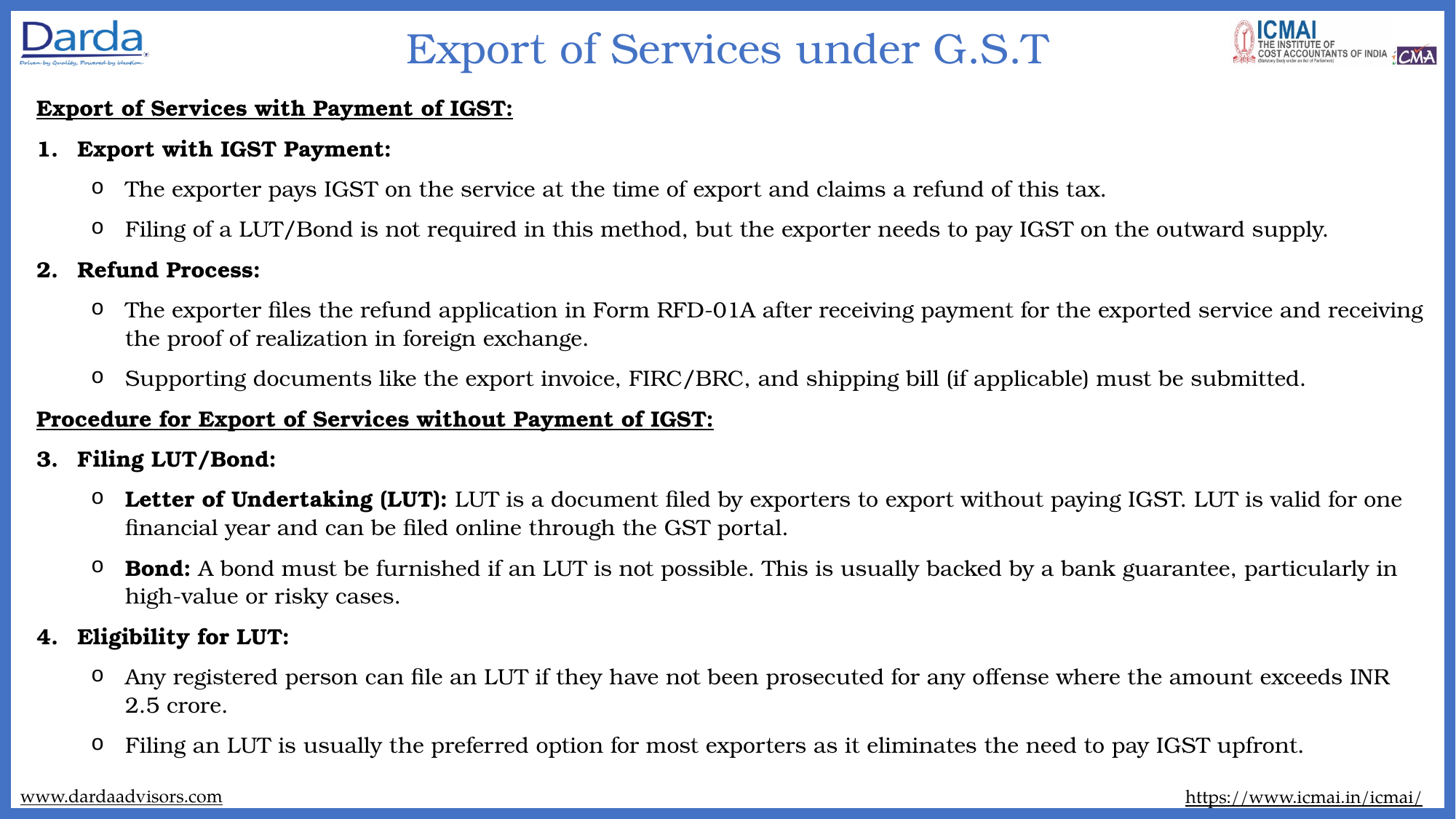

Export of Services under G.S.T
Export of Services with Payment of IGST:
Export with IGST Payment:
The exporter pays IGST on the service at the time of export and claims a refund of this tax.
Filing of a LUT/Bond is not required in this method, but the exporter needs to pay IGST on the outward supply.
Refund Process:
The exporter files the refund application in Form RFD-01A after receiving payment for the exported service and receiving the proof of realization in foreign exchange.
Supporting documents like the export invoice, FIRC/BRC, and shipping bill (if applicable) must be submitted.
Procedure for Export of Services without Payment of IGST:
Filing LUT/Bond:
Letter of Undertaking (LUT): LUT is a document filed by exporters to export without paying IGST. LUT is valid for one financial year and can be filed online through the GST portal.
Bond: A bond must be furnished if an LUT is not possible. This is usually backed by a bank guarantee, particularly in high-value or risky cases.
Eligibility for LUT:
Any registered person can file an LUT if they have not been prosecuted for any offense where the amount exceeds INR 2.5 crore.
Filing an LUT is usually the preferred option for most exporters as it eliminates the need to pay IGST upfront.